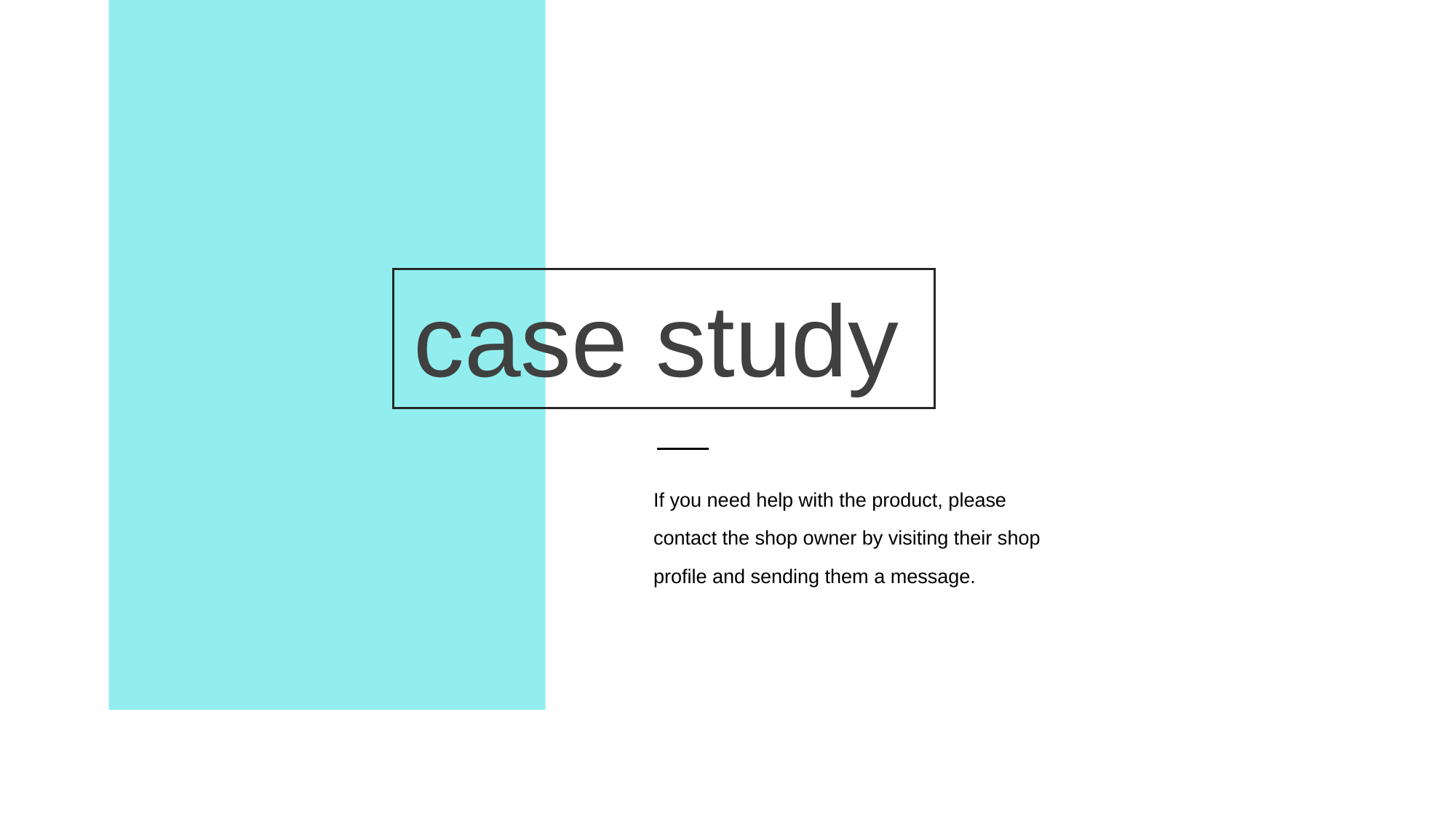

case study

If you need help with the product, please contact the shop owner by visiting their shop profile and sending them a message.